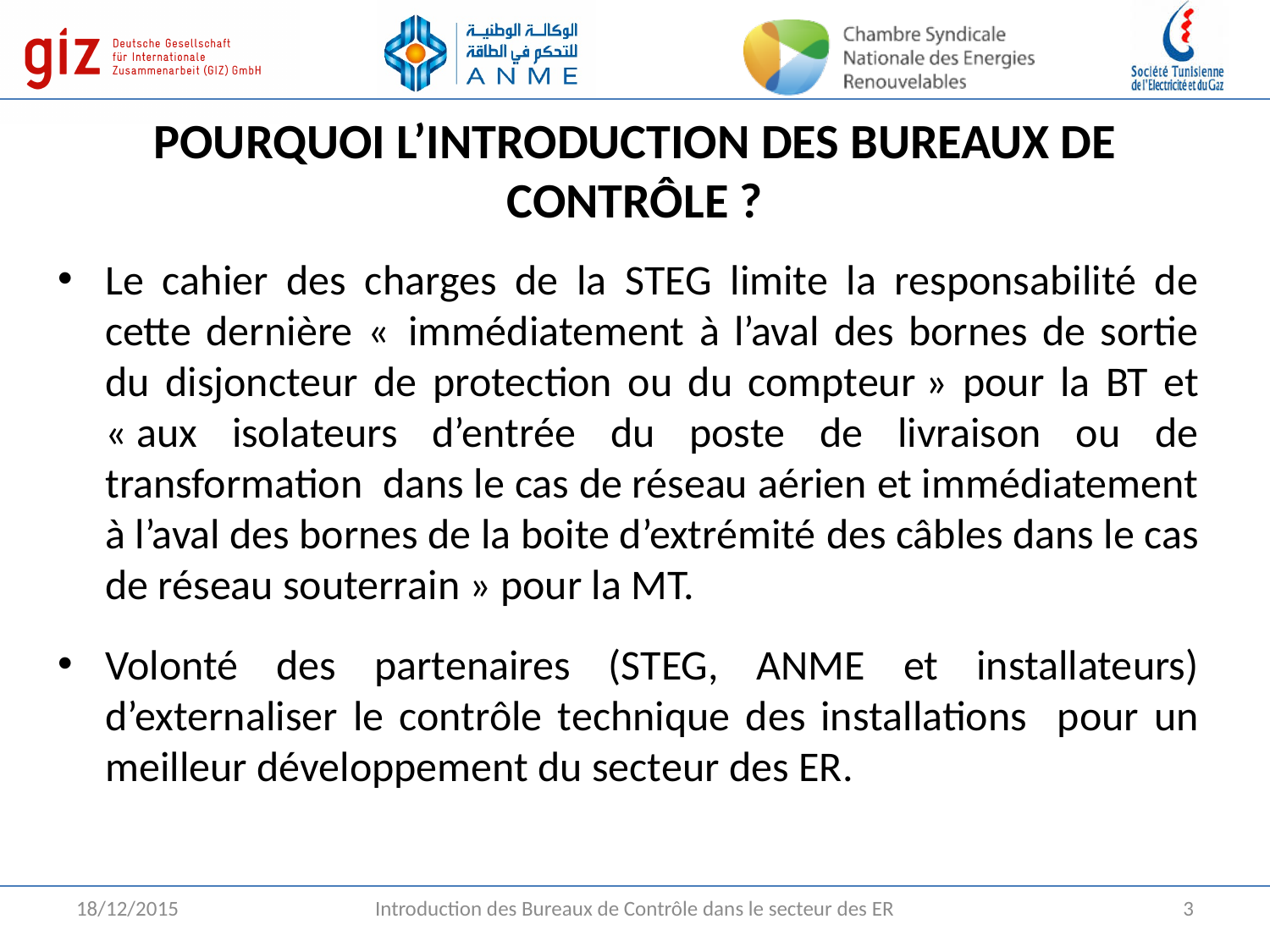

POURQUOI L’INTRODUCTION DES BUREAUX DE CONTRÔLE ?
Le cahier des charges de la STEG limite la responsabilité de cette dernière «  immédiatement à l’aval des bornes de sortie du disjoncteur de protection ou du compteur » pour la BT et « aux isolateurs d’entrée du poste de livraison ou de transformation  dans le cas de réseau aérien et immédiatement à l’aval des bornes de la boite d’extrémité des câbles dans le cas de réseau souterrain » pour la MT.
Volonté des partenaires (STEG, ANME et installateurs) d’externaliser le contrôle technique des installations  pour un meilleur développement du secteur des ER.

18/12/2015
Introduction des Bureaux de Contrôle dans le secteur des ER
3